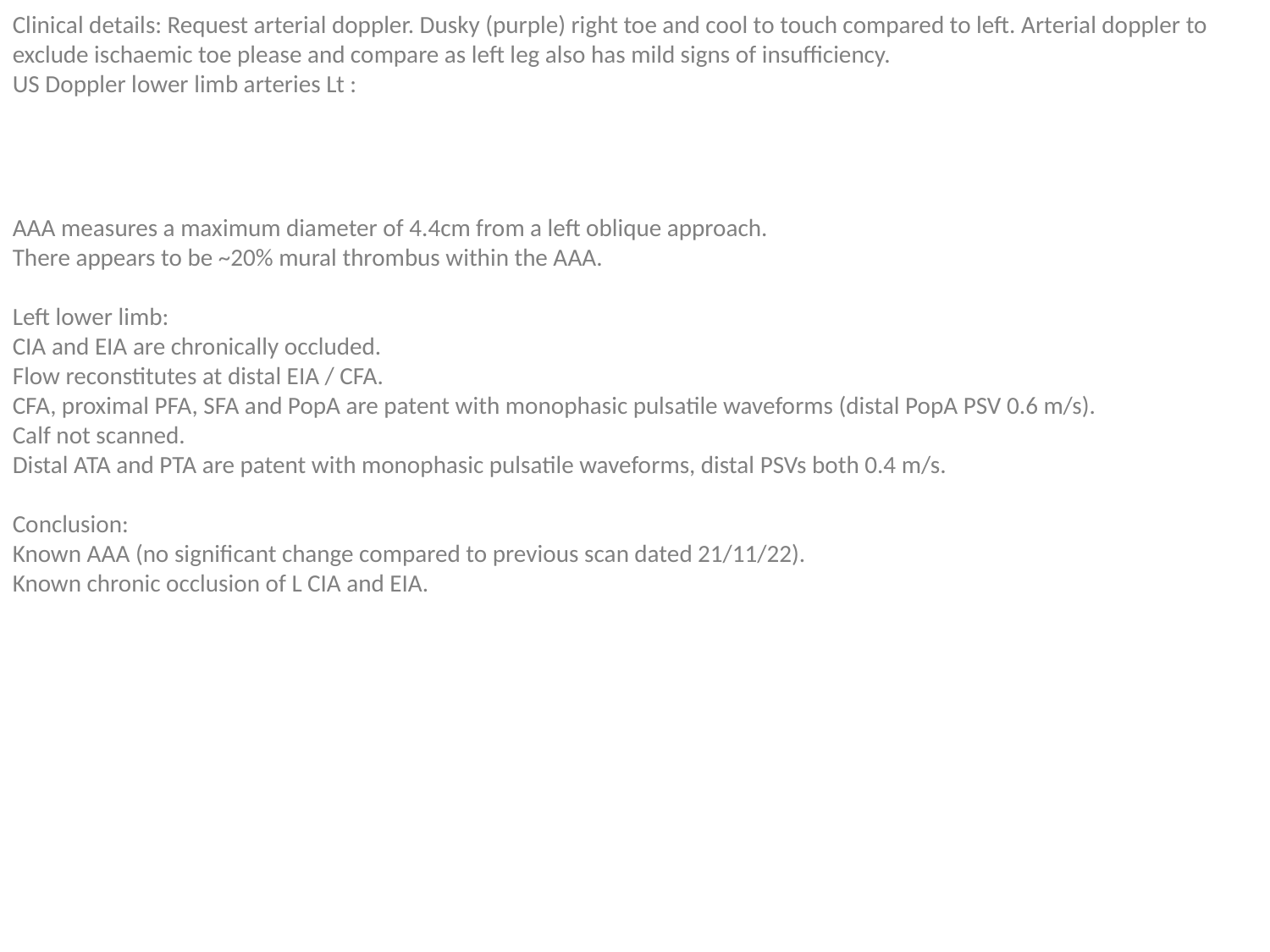

Clinical details: Request arterial doppler. Dusky (purple) right toe and cool to touch compared to left. Arterial doppler to exclude ischaemic toe please and compare as left leg also has mild signs of insufficiency.
US Doppler lower limb arteries Lt :
AAA measures a maximum diameter of 4.4cm from a left oblique approach.
There appears to be ~20% mural thrombus within the AAA.

Left lower limb:
CIA and EIA are chronically occluded.
Flow reconstitutes at distal EIA / CFA.
CFA, proximal PFA, SFA and PopA are patent with monophasic pulsatile waveforms (distal PopA PSV 0.6 m/s).
Calf not scanned.
Distal ATA and PTA are patent with monophasic pulsatile waveforms, distal PSVs both 0.4 m/s.

Conclusion:
Known AAA (no significant change compared to previous scan dated 21/11/22).
Known chronic occlusion of L CIA and EIA.